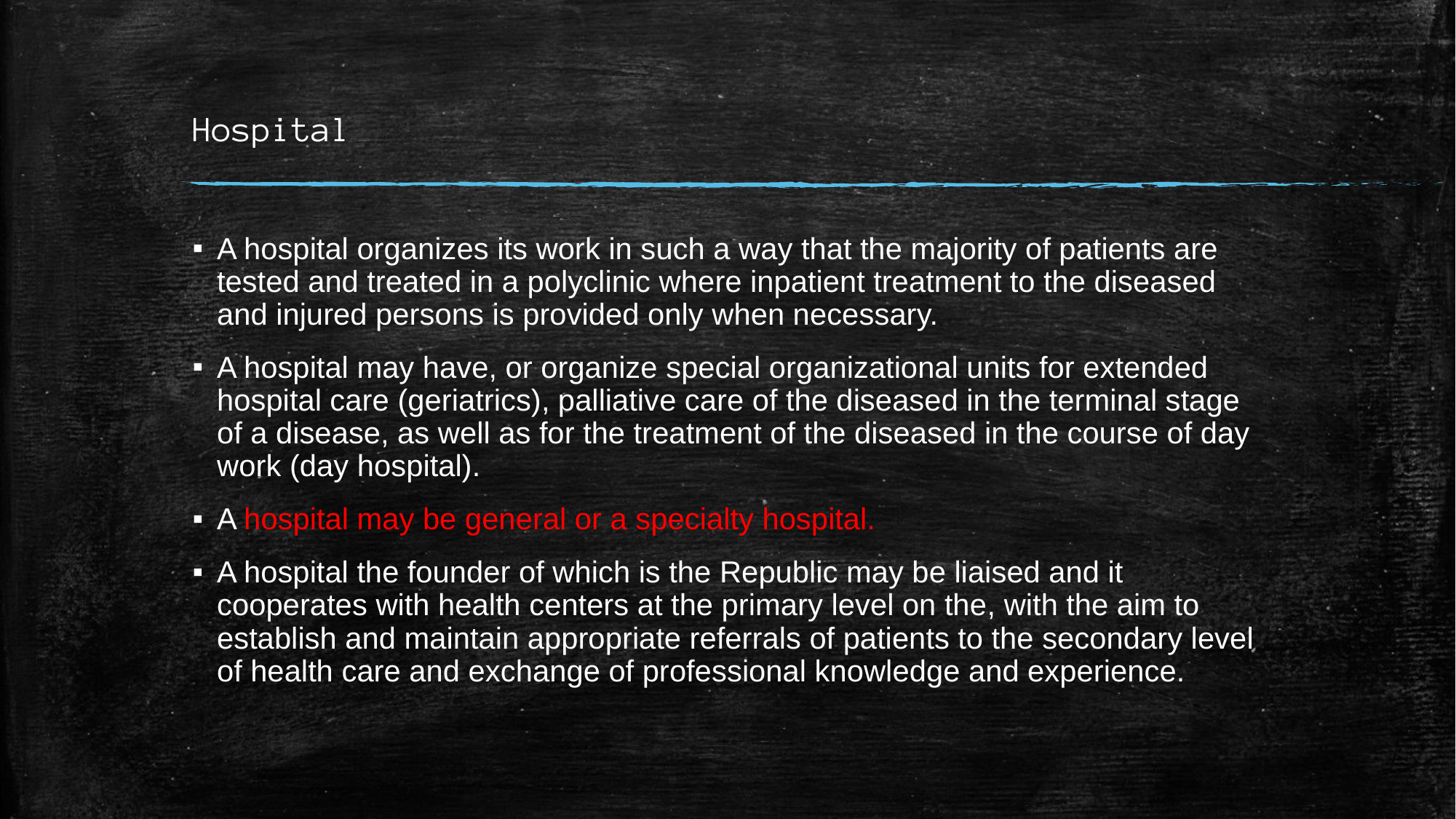

# Hospital
A hospital organizes its work in such a way that the majority of patients are tested and treated in a polyclinic where inpatient treatment to the diseased and injured persons is provided only when necessary.
A hospital may have, or organize special organizational units for extended hospital care (geriatrics), palliative care of the diseased in the terminal stage of a disease, as well as for the treatment of the diseased in the course of day work (day hospital).
A hospital may be general or a specialty hospital.
A hospital the founder of which is the Republic may be liaised and it cooperates with health centers at the primary level on the, with the aim to establish and maintain appropriate referrals of patients to the secondary level of health care and exchange of professional knowledge and experience.